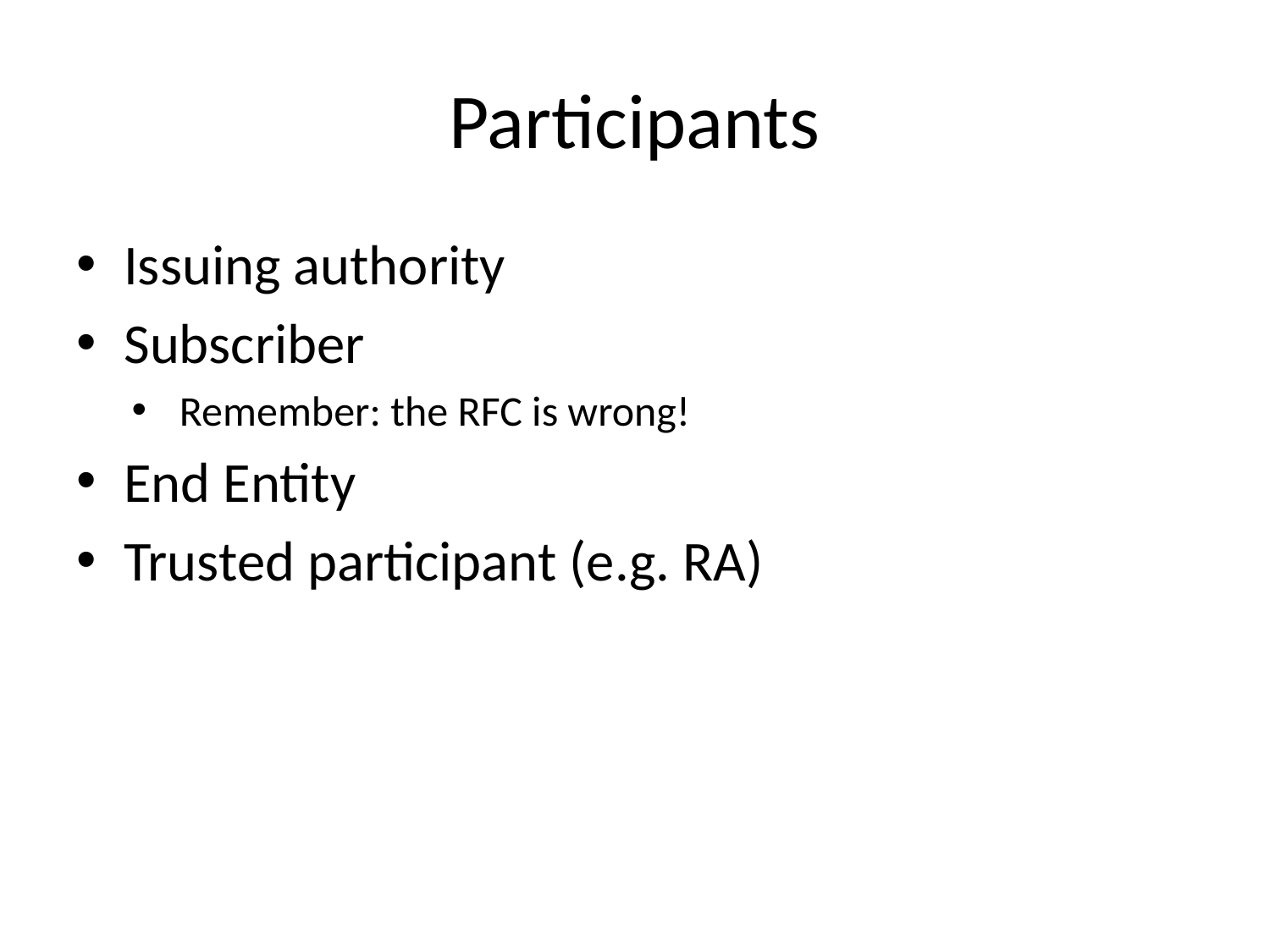

# Participants
Issuing authority
Subscriber
Remember: the RFC is wrong!
End Entity
Trusted participant (e.g. RA)